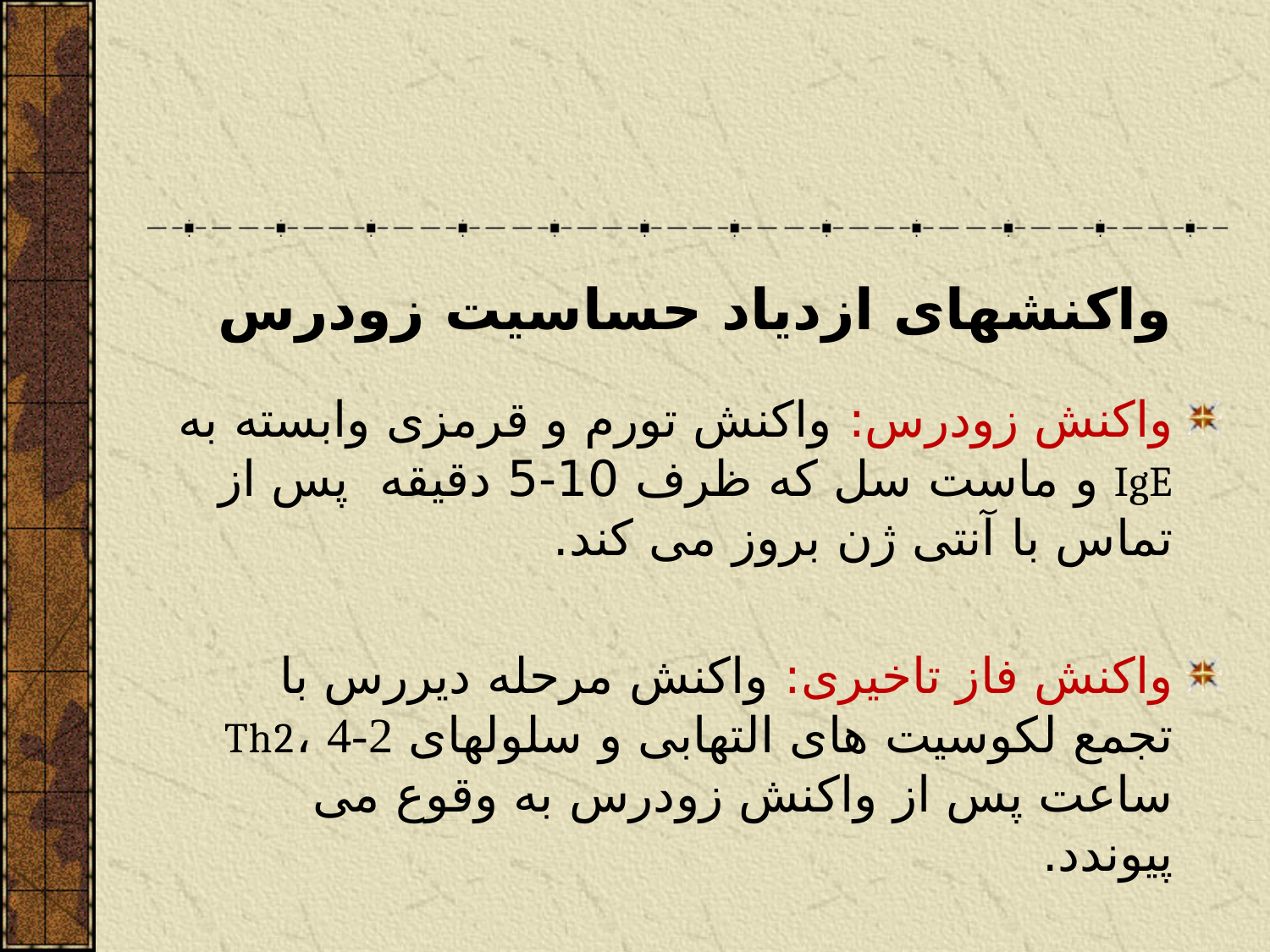

# واکنشهای ازدیاد حساسیت زودرس
واکنش زودرس: واکنش تورم و قرمزی وابسته به IgE و ماست سل که ظرف 10-5 دقیقه  پس از تماس با آنتی ژن بروز می کند.

واکنش فاز تاخیری: واکنش مرحله دیررس با تجمع لکوسیت های التهابی و سلولهای Th2، 4-2 ساعت پس از واکنش زودرس به وقوع می پیوندد.